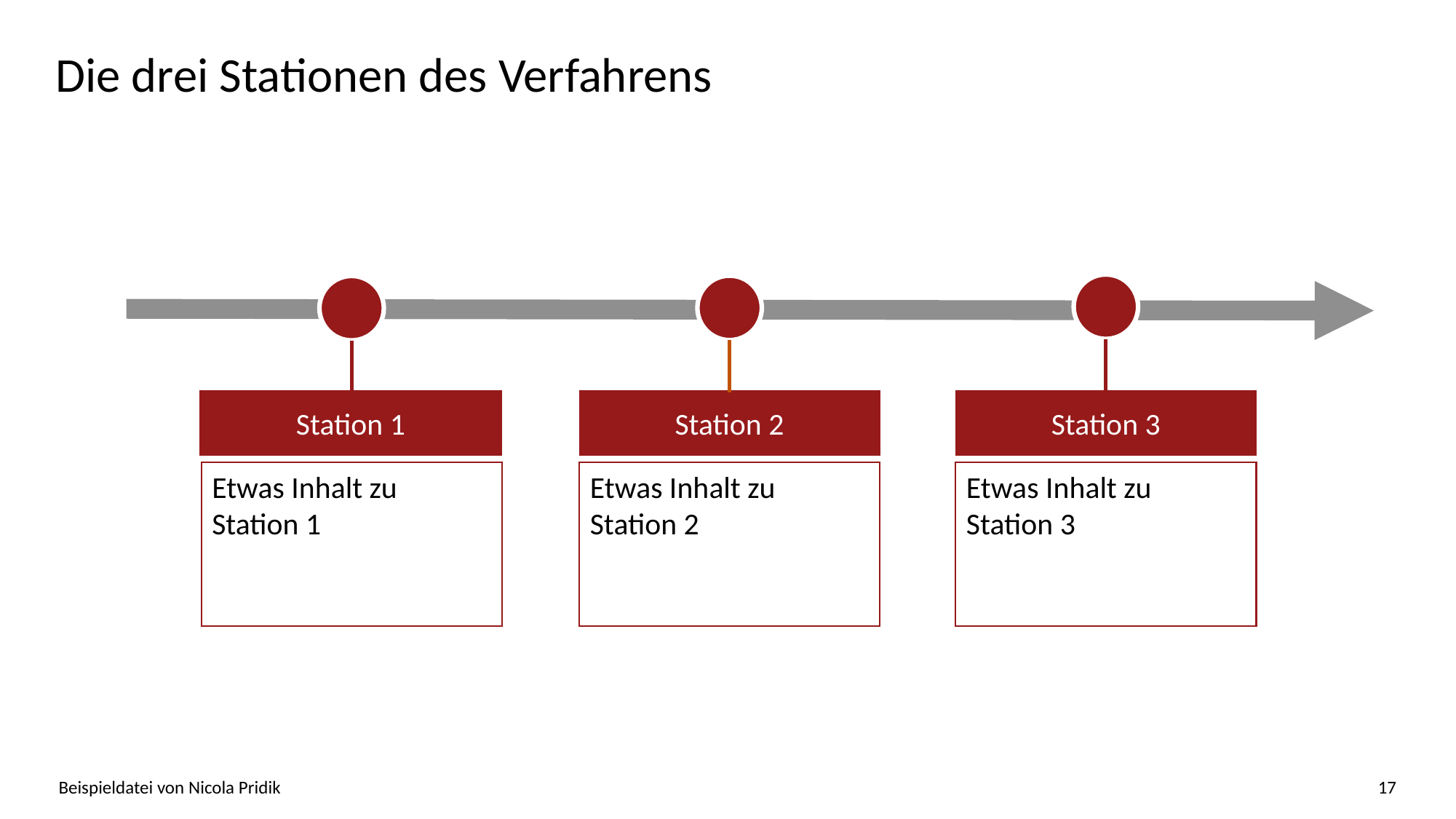

# Die drei Stationen des Verfahrens

Station 1
Station 2
Station 3
Etwas Inhalt zu Station 1
Etwas Inhalt zu Station 2
Etwas Inhalt zu Station 3
Beispieldatei von Nicola Pridik
17